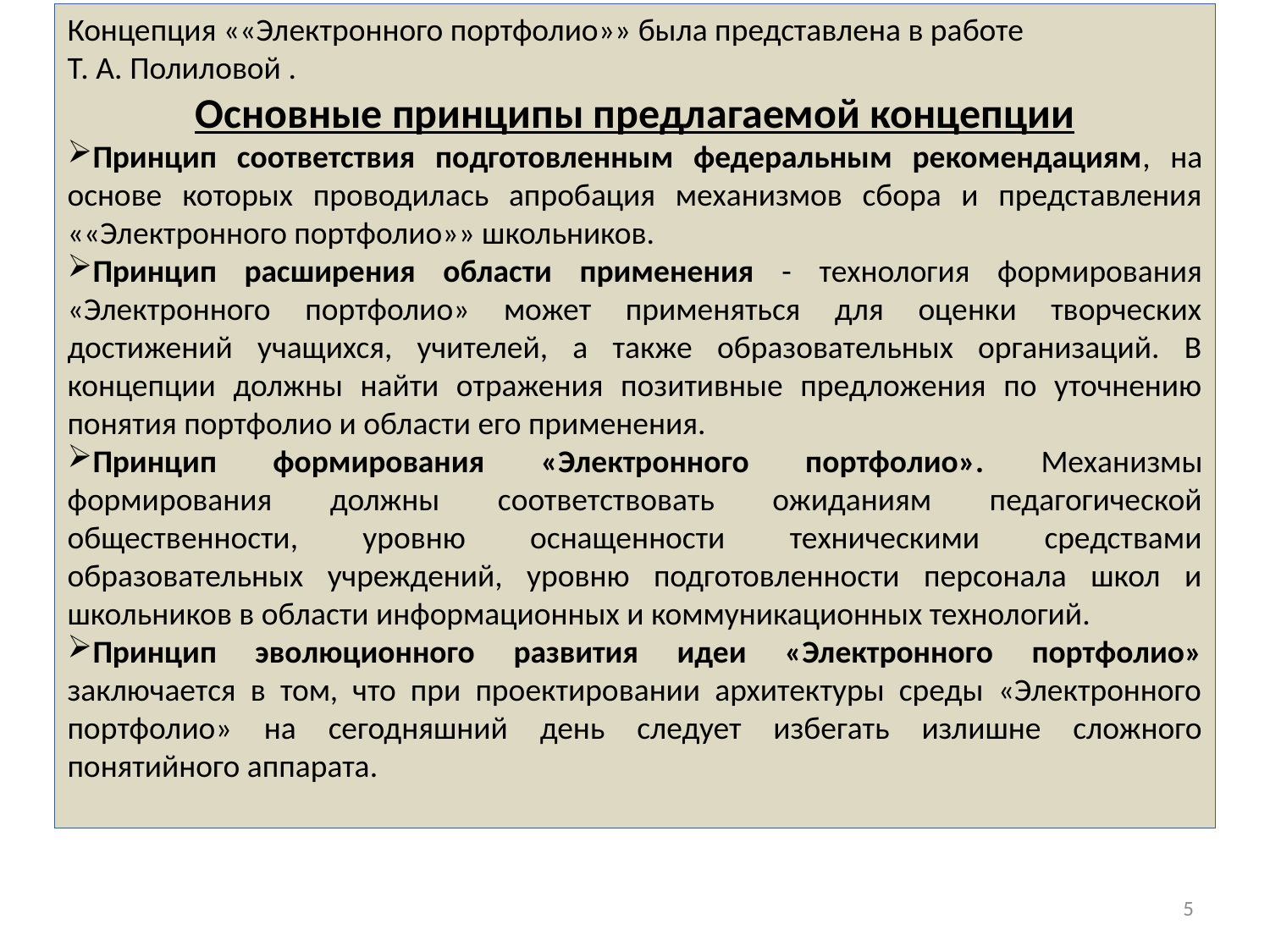

Концепция ««Электронного портфолио»» была представлена в работе Т. А. Полиловой .
Основные принципы предлагаемой концепции
Принцип соответствия подготовленным федеральным рекомендациям, на основе которых проводилась апробация механизмов сбора и представления ««Электронного портфолио»» школьников.
Принцип расширения области применения - технология формирования «Электронного портфолио» может применяться для оценки творческих достижений учащихся, учителей, а также образовательных организаций. В концепции должны найти отражения позитивные предложения по уточнению понятия портфолио и области его применения.
Принцип формирования «Электронного портфолио». Механизмы формирования должны соответствовать ожиданиям педагогической общественности, уровню оснащенности техническими средствами образовательных учреждений, уровню подготовленности персонала школ и школьников в области информационных и коммуникационных технологий.
Принцип эволюционного развития идеи «Электронного портфолио» заключается в том, что при проектировании архитектуры среды «Электронного портфолио» на сегодняшний день следует избегать излишне сложного понятийного аппарата.

5